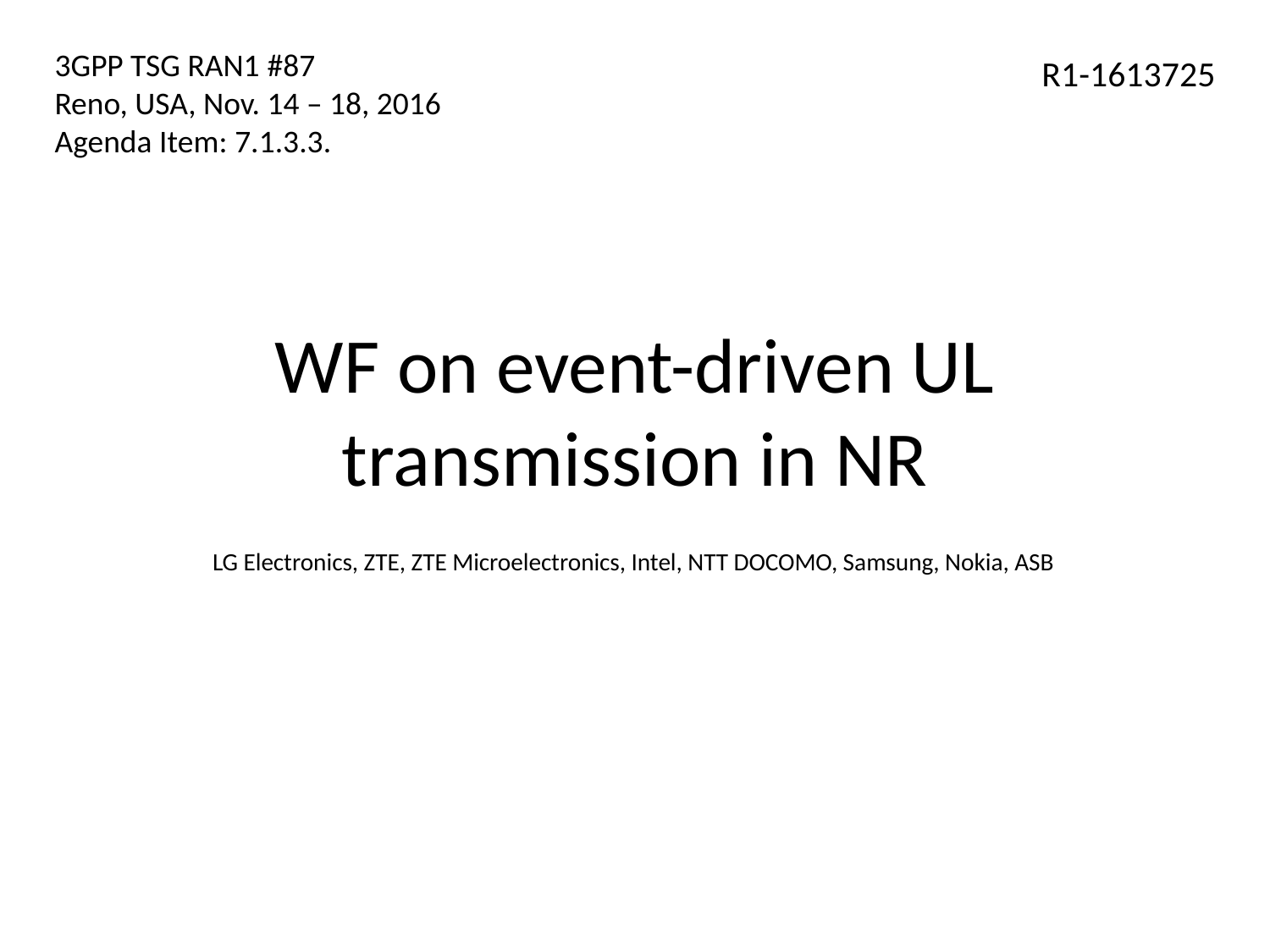

3GPP TSG RAN1 #87
Reno, USA, Nov. 14 – 18, 2016
Agenda Item: 7.1.3.3.
R1-1613725
# WF on event-driven UL transmission in NR
LG Electronics, ZTE, ZTE Microelectronics, Intel, NTT DOCOMO, Samsung, Nokia, ASB